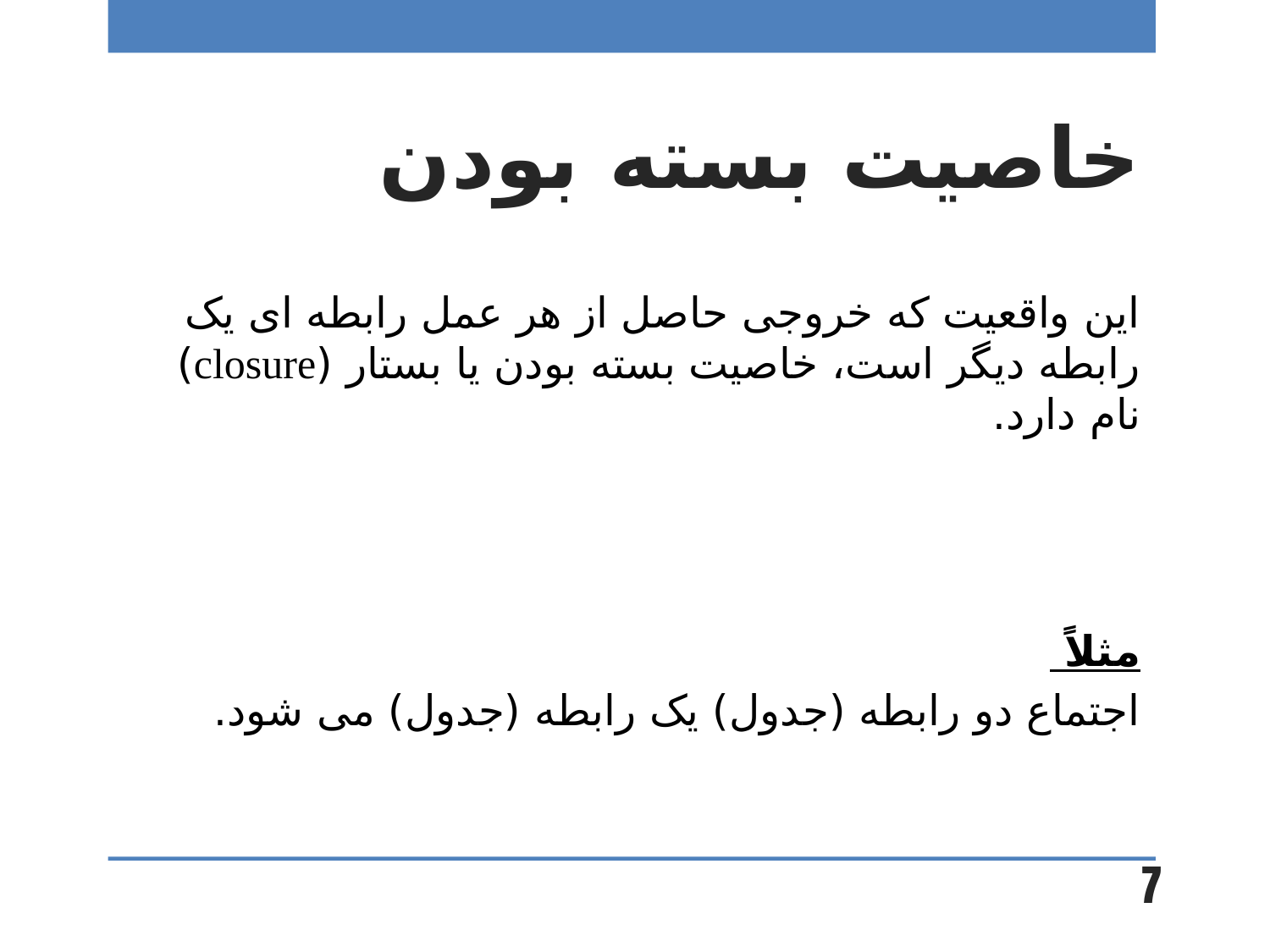

# خاصیت بسته بودن
این واقعیت که خروجی حاصل از هر عمل رابطه ای یک رابطه دیگر است، خاصیت بسته بودن یا بستار (closure) نام دارد.

مثلاً
اجتماع دو رابطه (جدول) یک رابطه (جدول) می شود.

7